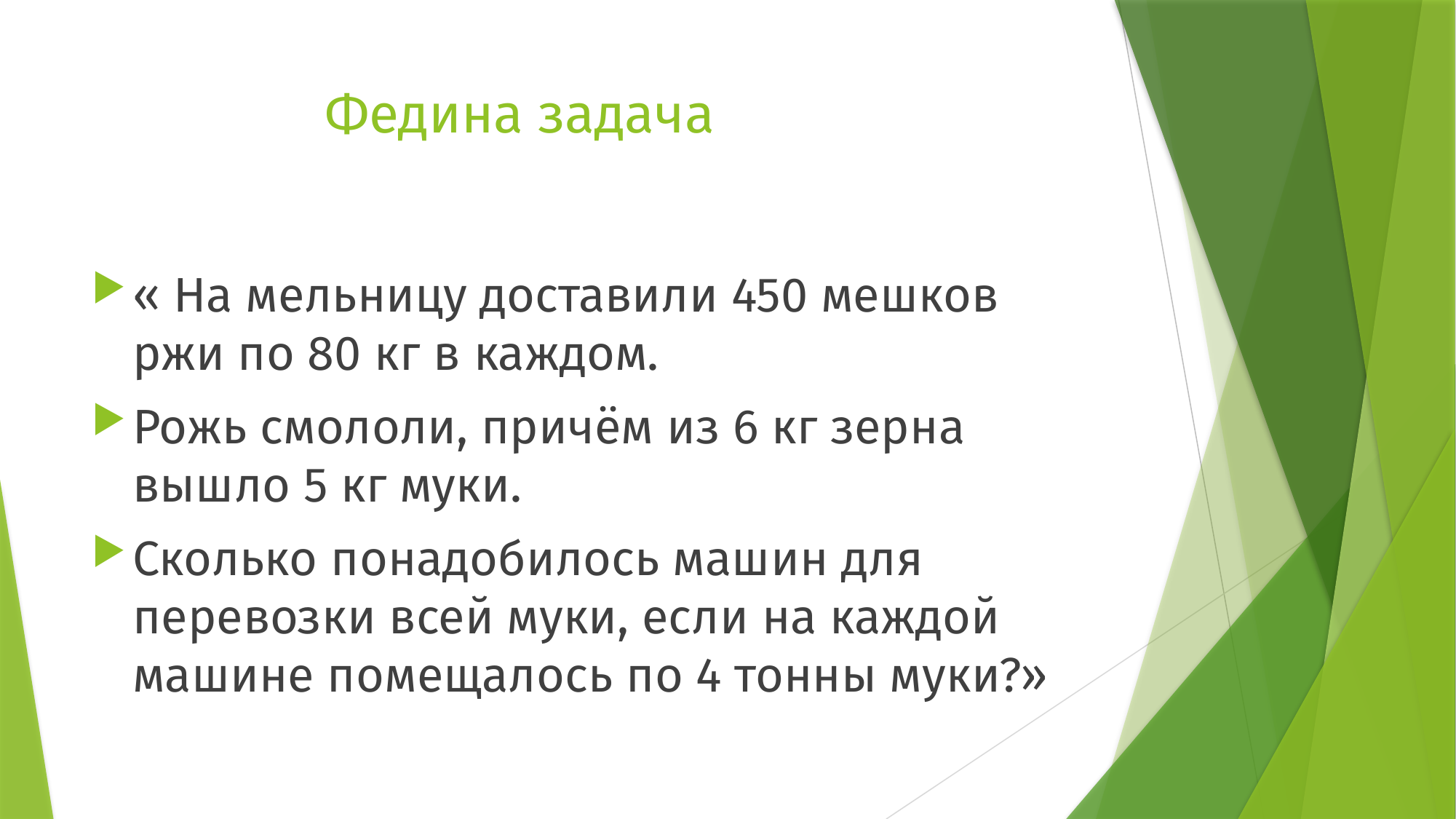

# Федина задача
« На мельницу доставили 450 мешков ржи по 80 кг в каждом.
Рожь смололи, причём из 6 кг зерна вышло 5 кг муки.
Сколько понадобилось машин для перевозки всей муки, если на каждой машине помещалось по 4 тонны муки?»